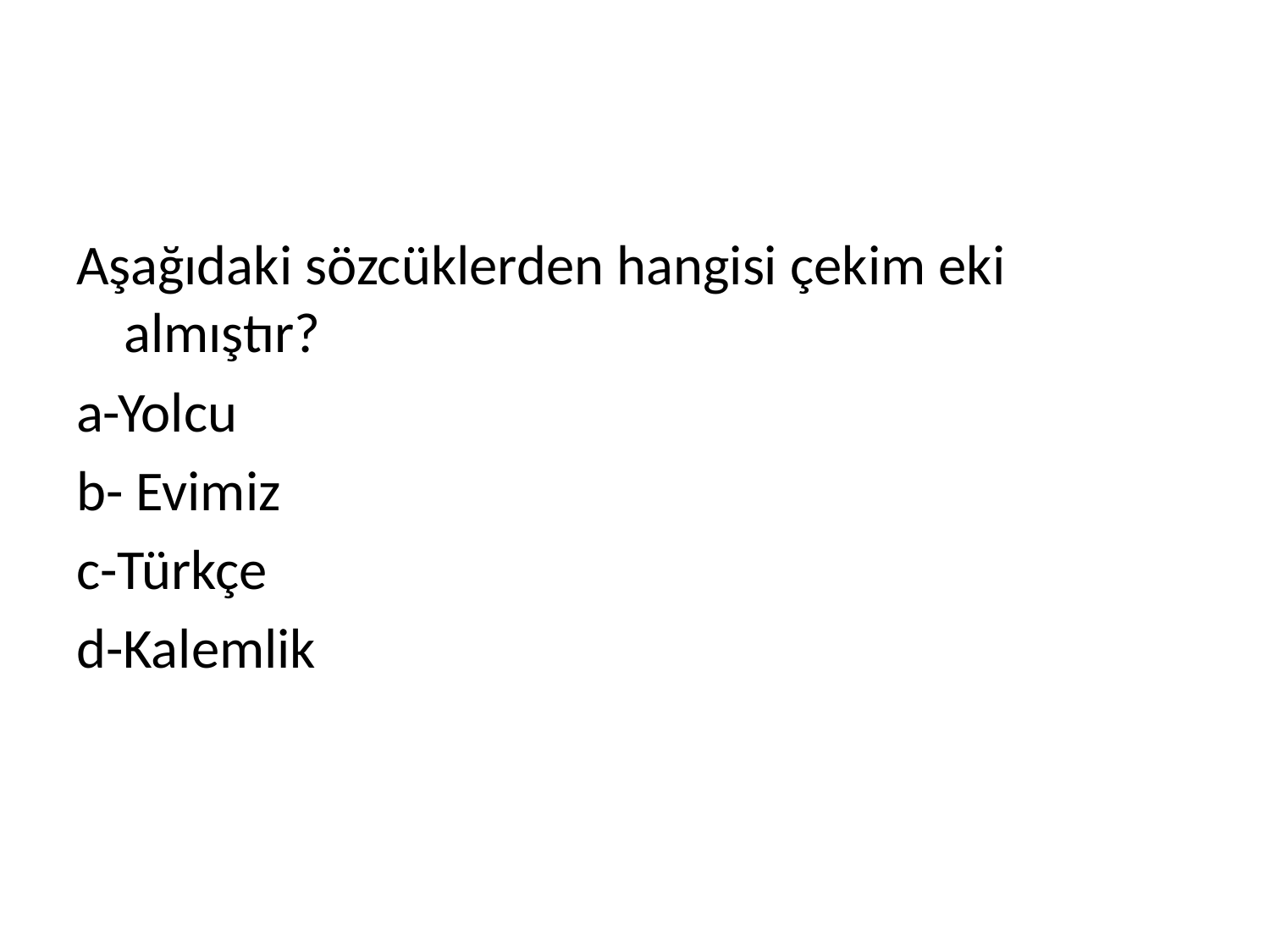

#
Aşağıdaki sözcüklerden hangisi çekim eki almıştır?
a-Yolcu
b- Evimiz
c-Türkçe
d-Kalemlik